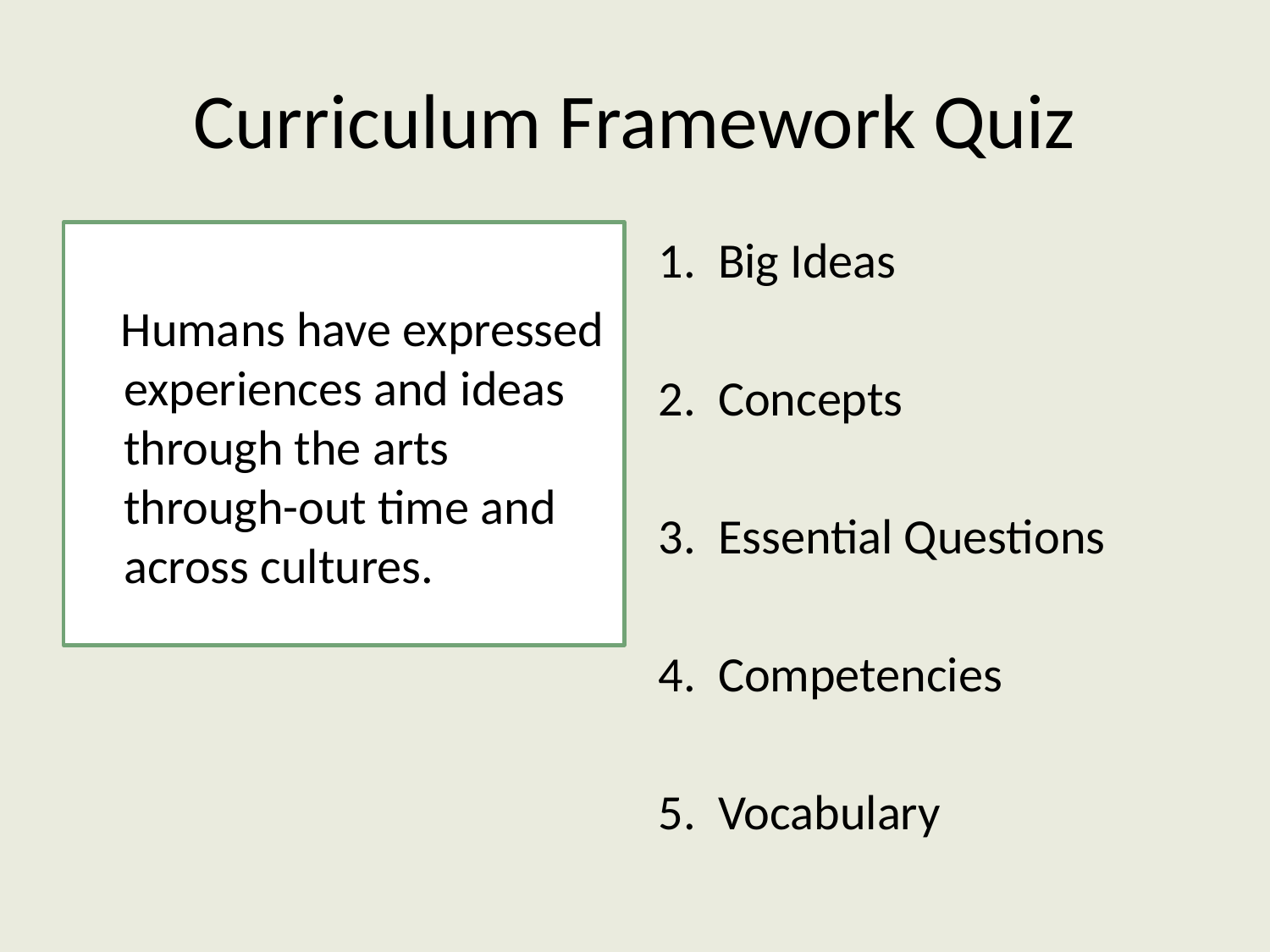

# Curriculum Framework Quiz
1.  Big Ideas

2.  Concepts

3.  Essential Questions

4.  Competencies

5.  Vocabulary

    Humans have expressed experiences and ideas through the arts through-out time and across cultures.